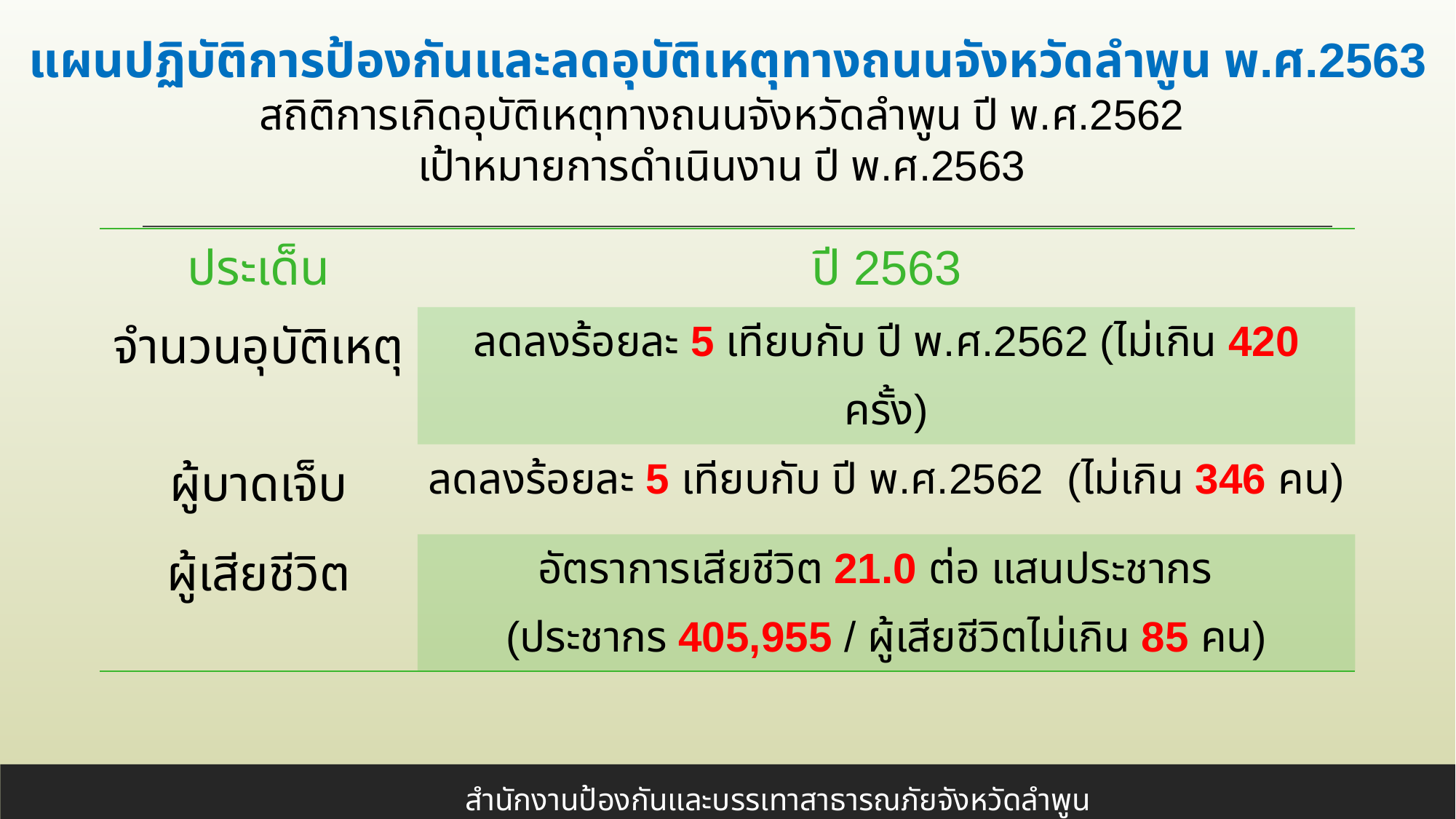

แผนปฏิบัติการป้องกันและลดอุบัติเหตุทางถนนจังหวัดลำพูน พ.ศ.2563
สถิติการเกิดอุบัติเหตุทางถนนจังหวัดลำพูน ปี พ.ศ.2562
เป้าหมายการดำเนินงาน ปี พ.ศ.2563
| ประเด็น | ปี 2563 |
| --- | --- |
| จำนวนอุบัติเหตุ | ลดลงร้อยละ 5 เทียบกับ ปี พ.ศ.2562 (ไม่เกิน 420 ครั้ง) |
| ผู้บาดเจ็บ | ลดลงร้อยละ 5 เทียบกับ ปี พ.ศ.2562 (ไม่เกิน 346 คน) |
| ผู้เสียชีวิต | อัตราการเสียชีวิต 21.0 ต่อ แสนประชากร (ประชากร 405,955 / ผู้เสียชีวิตไม่เกิน 85 คน) |
สำนักงานป้องกันและบรรเทาสาธารณภัยจังหวัดลำพูน